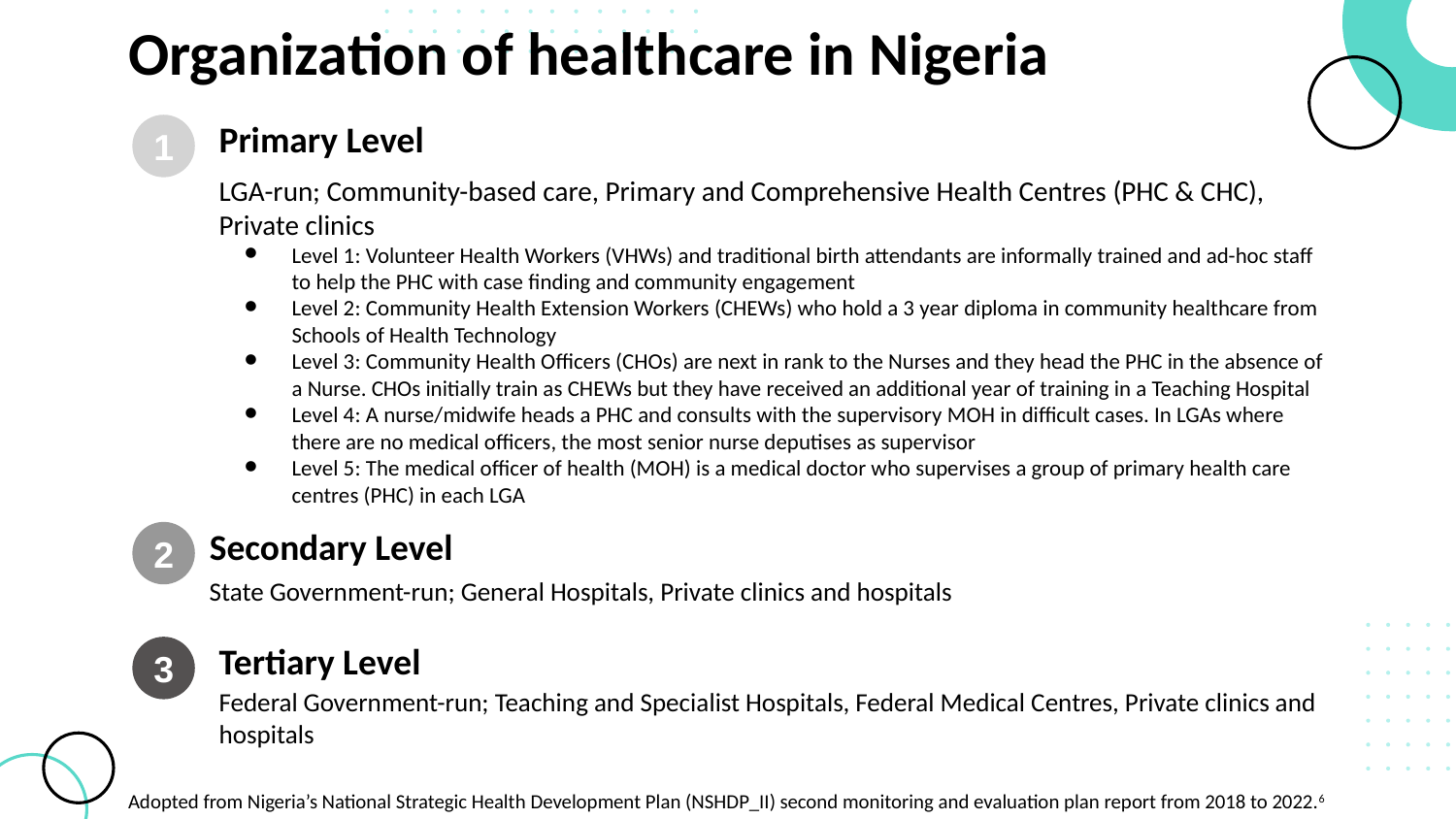

# Organization of healthcare in Nigeria
1
Primary Level
LGA-run; Community-based care, Primary and Comprehensive Health Centres (PHC & CHC), Private clinics
Level 1: Volunteer Health Workers (VHWs) and traditional birth attendants are informally trained and ad-hoc staff to help the PHC with case finding and community engagement
Level 2: Community Health Extension Workers (CHEWs) who hold a 3 year diploma in community healthcare from Schools of Health Technology
Level 3: Community Health Officers (CHOs) are next in rank to the Nurses and they head the PHC in the absence of a Nurse. CHOs initially train as CHEWs but they have received an additional year of training in a Teaching Hospital
Level 4: A nurse/midwife heads a PHC and consults with the supervisory MOH in difficult cases. In LGAs where there are no medical officers, the most senior nurse deputises as supervisor
Level 5: The medical officer of health (MOH) is a medical doctor who supervises a group of primary health care centres (PHC) in each LGA
2
Secondary Level
State Government-run; General Hospitals, Private clinics and hospitals
3
Tertiary Level
Federal Government-run; Teaching and Specialist Hospitals, Federal Medical Centres, Private clinics and hospitals
Adopted from Nigeria’s National Strategic Health Development Plan (NSHDP_II) second monitoring and evaluation plan report from 2018 to 2022.6